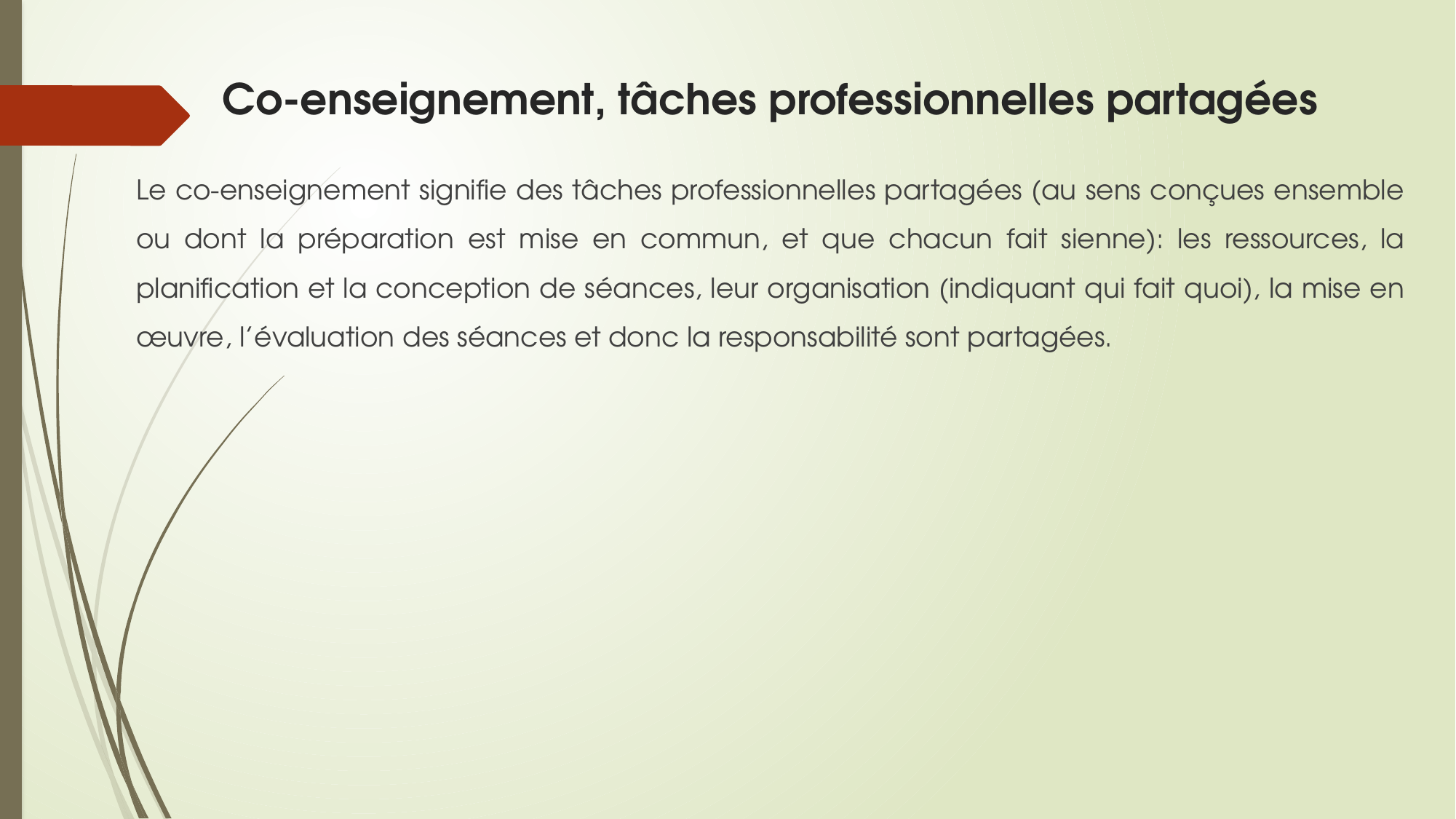

# Co-enseignement, tâches professionnelles partagées
Le co-enseignement signifie des tâches professionnelles partagées (au sens conçues ensemble ou dont la préparation est mise en commun, et que chacun fait sienne): les ressources, la planification et la conception de séances, leur organisation (indiquant qui fait quoi), la mise en œuvre, l’évaluation des séances et donc la responsabilité sont partagées.